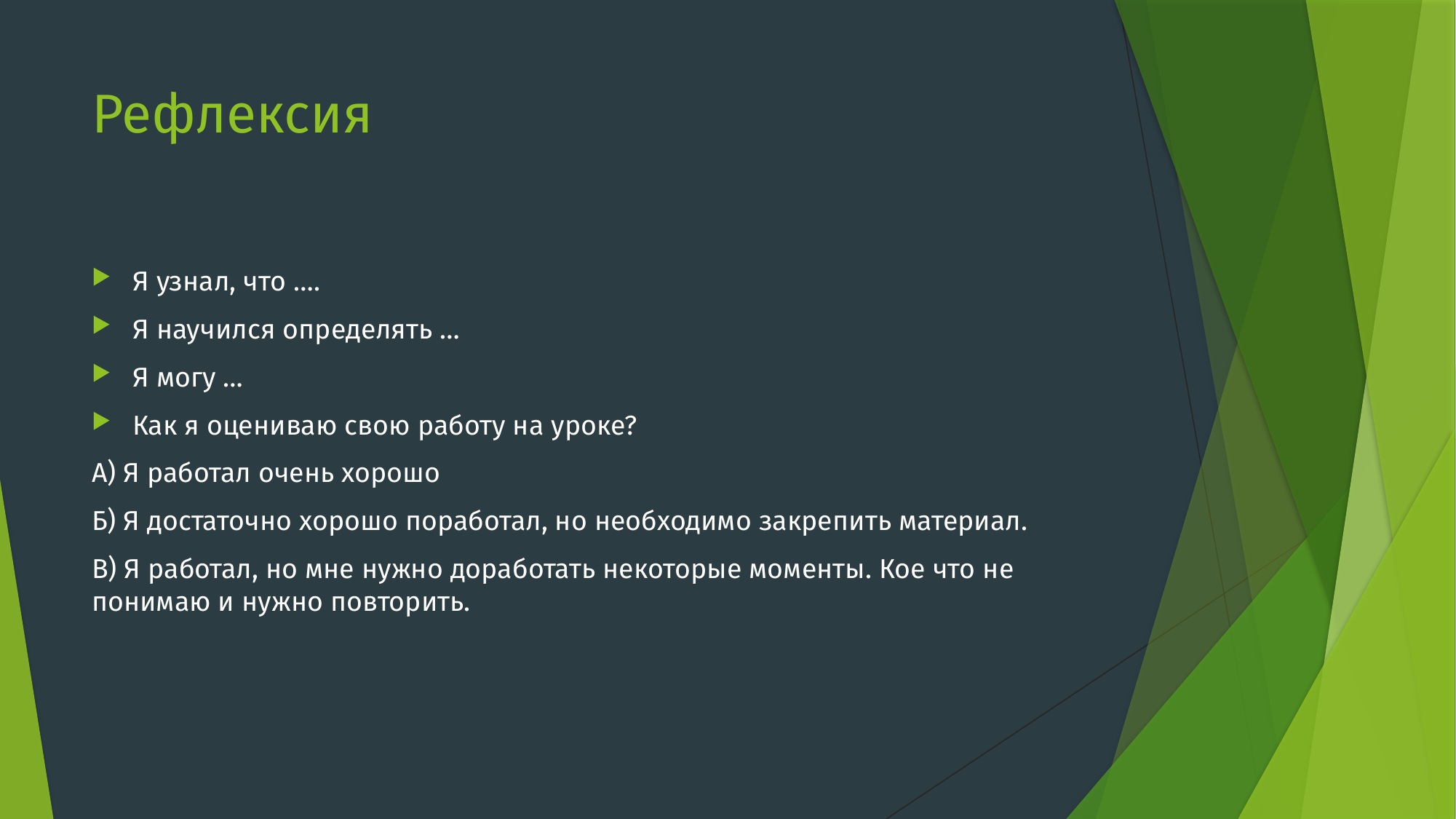

# Рефлексия
Я узнал, что ….
Я научился определять …
Я могу …
Как я оцениваю свою работу на уроке?
А) Я работал очень хорошо
Б) Я достаточно хорошо поработал, но необходимо закрепить материал.
В) Я работал, но мне нужно доработать некоторые моменты. Кое что не понимаю и нужно повторить.